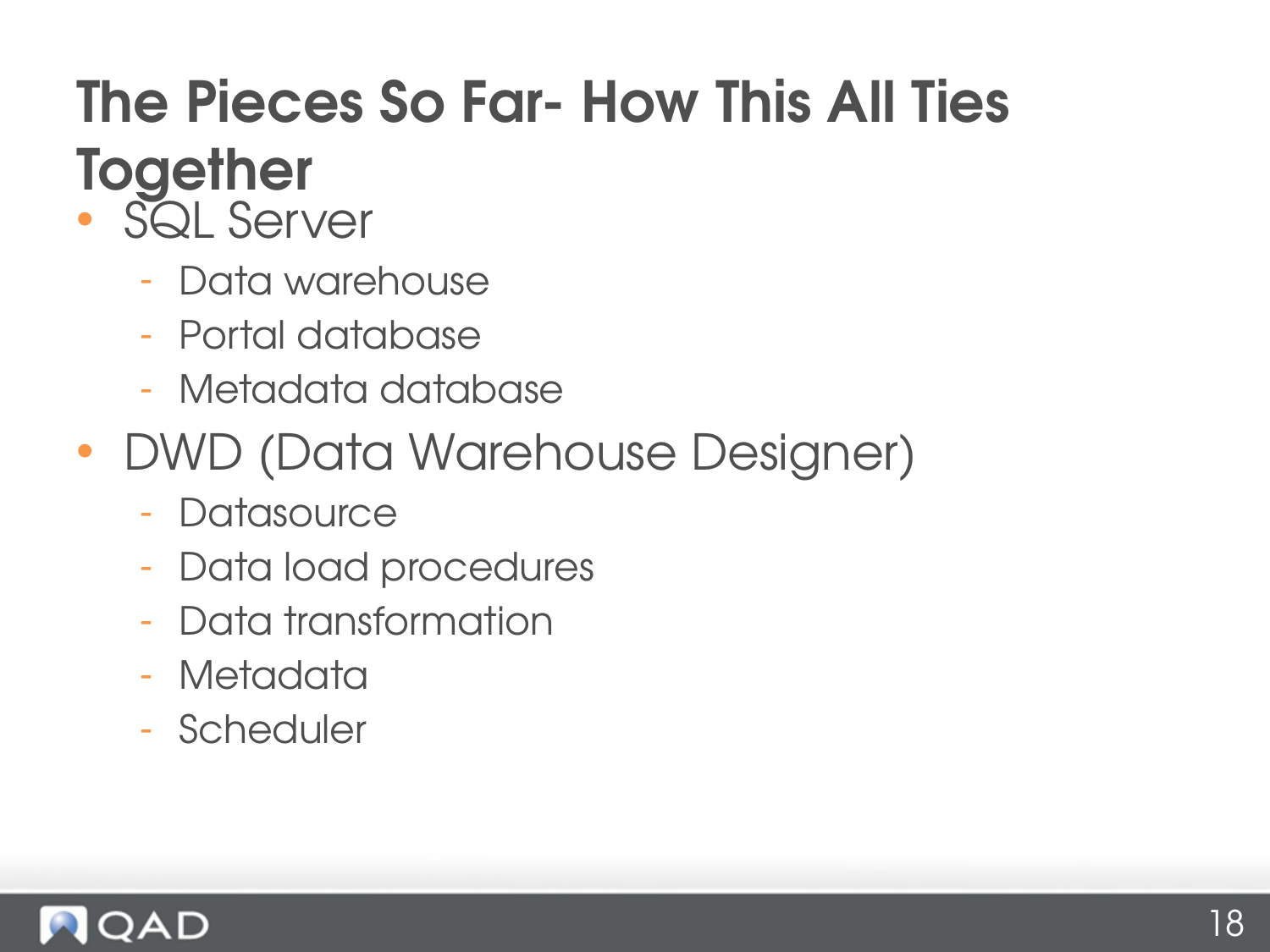

# The Pieces So Far- How This All Ties Together
SQL Server
Data warehouse
Portal database
Metadata database
DWD (Data Warehouse Designer)
Datasource
Data load procedures
Data transformation
Metadata
Scheduler

18